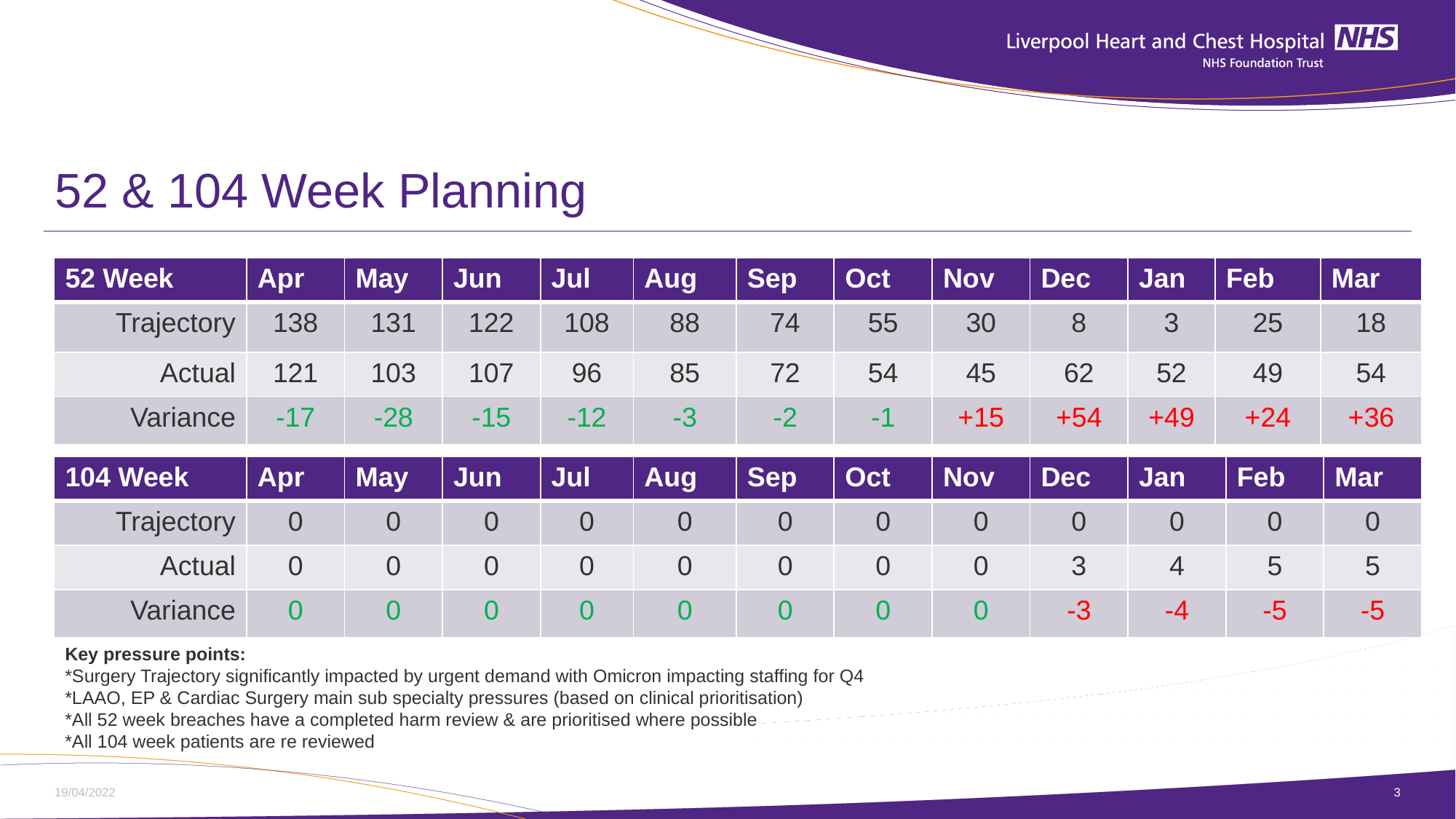

# 52 & 104 Week Planning
| 52 Week | Apr | May | Jun | Jul | Aug | Sep | Oct | Nov | Dec | Jan | Feb | Mar |
| --- | --- | --- | --- | --- | --- | --- | --- | --- | --- | --- | --- | --- |
| Trajectory | 138 | 131 | 122 | 108 | 88 | 74 | 55 | 30 | 8 | 3 | 25 | 18 |
| Actual | 121 | 103 | 107 | 96 | 85 | 72 | 54 | 45 | 62 | 52 | 49 | 54 |
| Variance | -17 | -28 | -15 | -12 | -3 | -2 | -1 | +15 | +54 | +49 | +24 | +36 |
| 104 Week | Apr | May | Jun | Jul | Aug | Sep | Oct | Nov | Dec | Jan | Feb | Mar |
| --- | --- | --- | --- | --- | --- | --- | --- | --- | --- | --- | --- | --- |
| Trajectory | 0 | 0 | 0 | 0 | 0 | 0 | 0 | 0 | 0 | 0 | 0 | 0 |
| Actual | 0 | 0 | 0 | 0 | 0 | 0 | 0 | 0 | 3 | 4 | 5 | 5 |
| Variance | 0 | 0 | 0 | 0 | 0 | 0 | 0 | 0 | -3 | -4 | -5 | -5 |

Key pressure points:
*Surgery Trajectory significantly impacted by urgent demand with Omicron impacting staffing for Q4
*LAAO, EP & Cardiac Surgery main sub specialty pressures (based on clinical prioritisation)
*All 52 week breaches have a completed harm review & are prioritised where possible
*All 104 week patients are re reviewed

19/04/2022
3